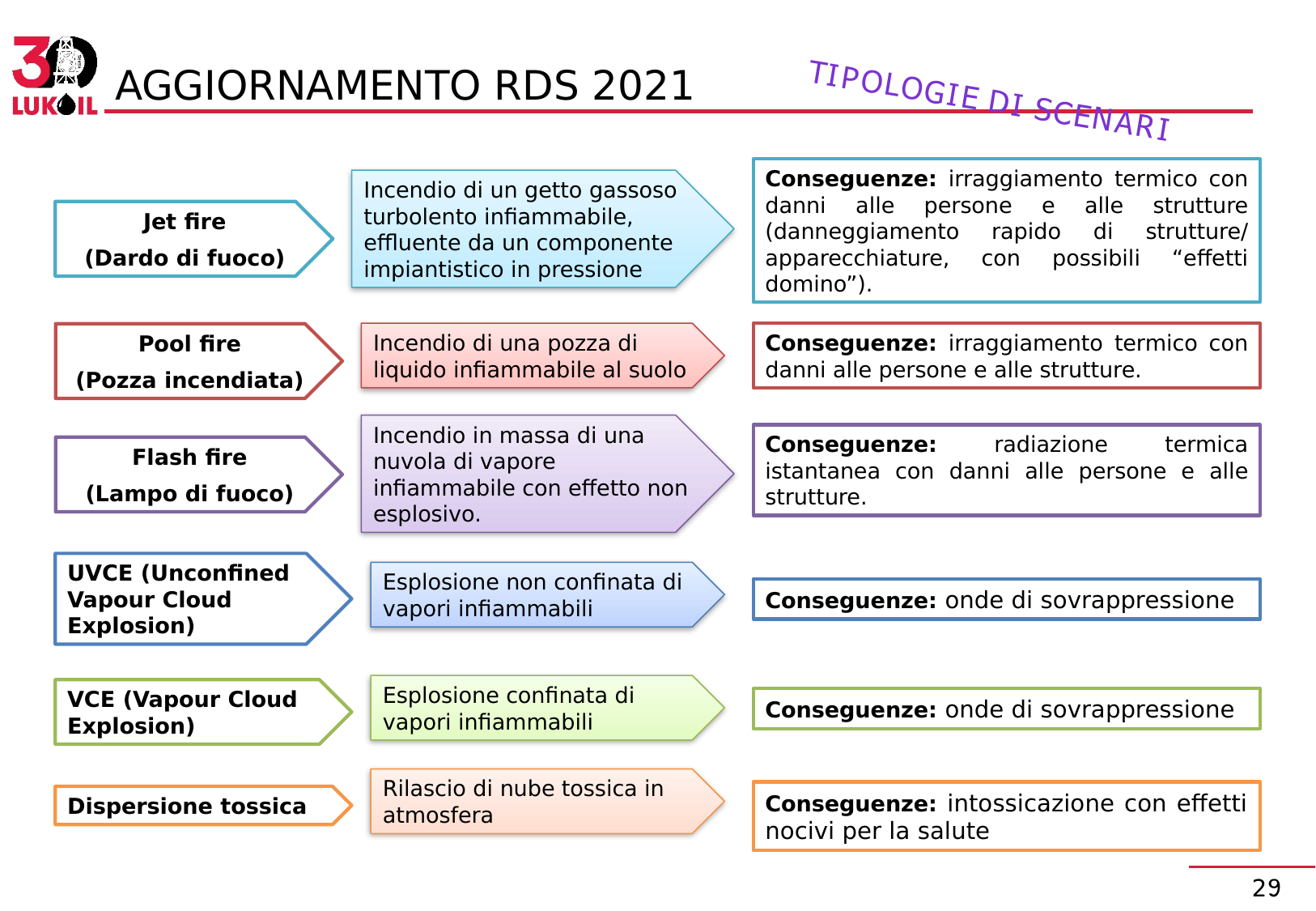

AGGIORNAMENTO RDS 2021
Tipologie di scenari
Conseguenze: irraggiamento termico con danni alle persone e alle strutture (danneggiamento rapido di strutture/ apparecchiature, con possibili “effetti domino”).
Incendio di un getto gassoso turbolento infiammabile, effluente da un componente impiantistico in pressione
Jet fire
(Dardo di fuoco)
Pool fire
(Pozza incendiata)
Incendio di una pozza di liquido infiammabile al suolo
Conseguenze: irraggiamento termico con danni alle persone e alle strutture.
Incendio in massa di una nuvola di vapore  infiammabile con effetto non esplosivo.
Conseguenze: radiazione termica istantanea con danni alle persone e alle strutture.
Flash fire
(Lampo di fuoco)
UVCE (Unconfined Vapour Cloud Explosion)
Esplosione non confinata di vapori infiammabili
Conseguenze: onde di sovrappressione
Esplosione confinata di vapori infiammabili
VCE (Vapour Cloud Explosion)
Conseguenze: onde di sovrappressione
Rilascio di nube tossica in atmosfera
Conseguenze: intossicazione con effetti nocivi per la salute
Dispersione tossica